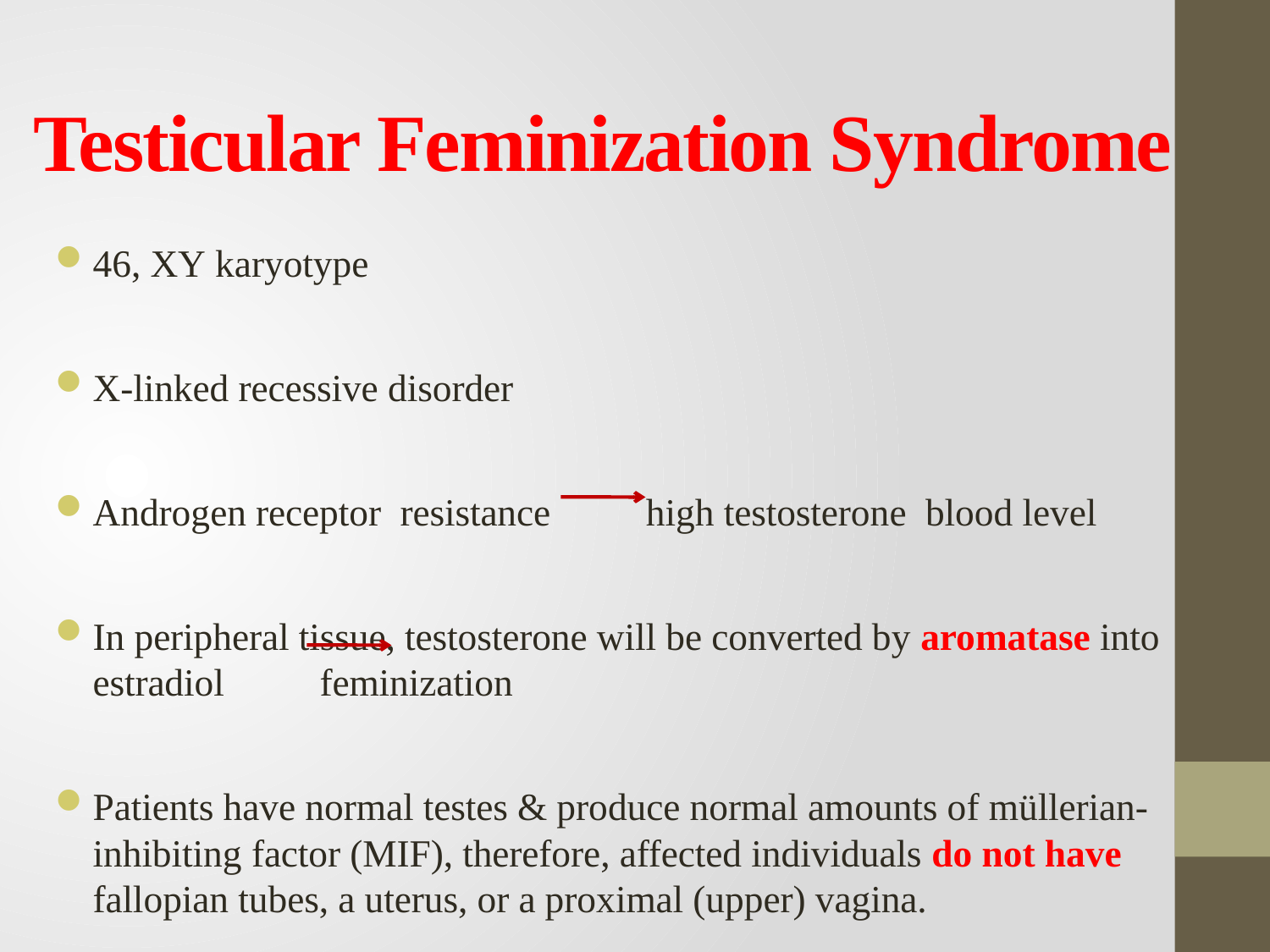

# Testicular Feminization Syndrome
46, XY karyotype

X-linked recessive disorder

Androgen receptor  resistance          high testosterone  blood level

In peripheral tissue, testosterone will be converted by aromatase into estradiol          feminization

Patients have normal testes & produce normal amounts of müllerian-inhibiting factor (MIF), therefore, affected individuals do not have fallopian tubes, a uterus, or a proximal (upper) vagina.